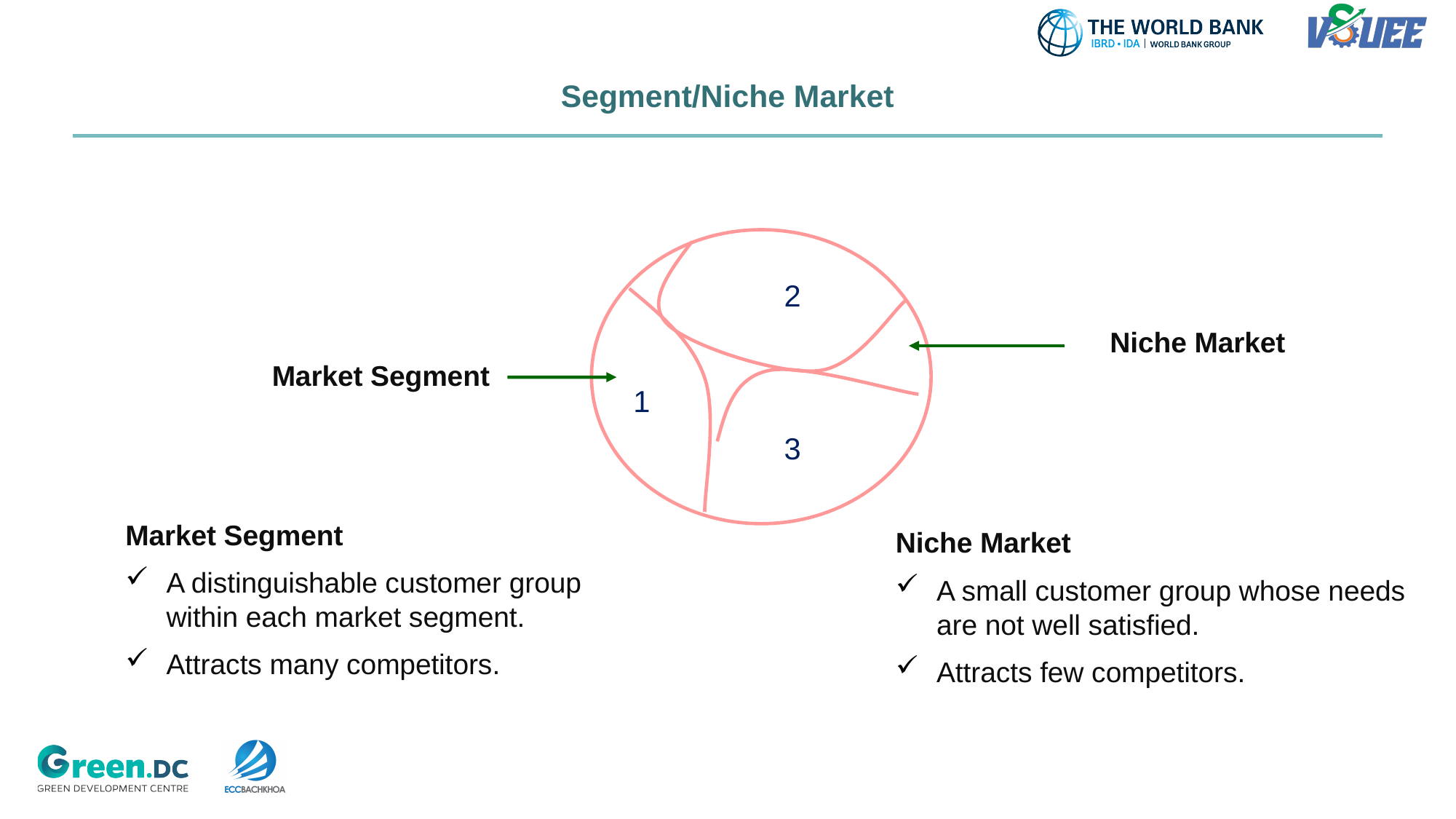

# Segment/Niche Market

2

1
3
Niche Market

Market Segment

Market Segment
A distinguishable customer group within each market segment.
Attracts many competitors.
Niche Market
A small customer group whose needs are not well satisfied.
Attracts few competitors.